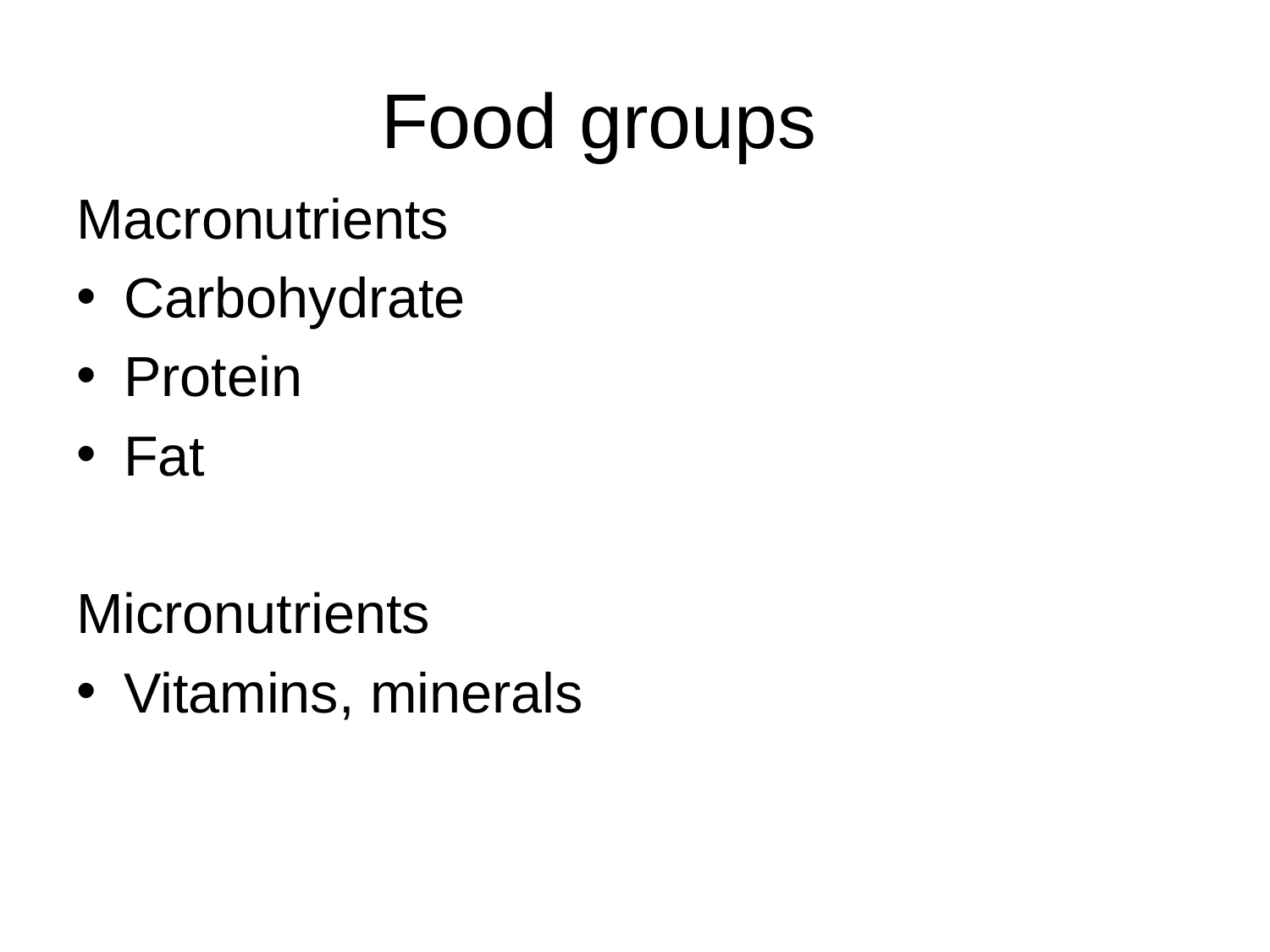

# Food groups
Macronutrients
Carbohydrate
Protein
Fat

Micronutrients
Vitamins, minerals